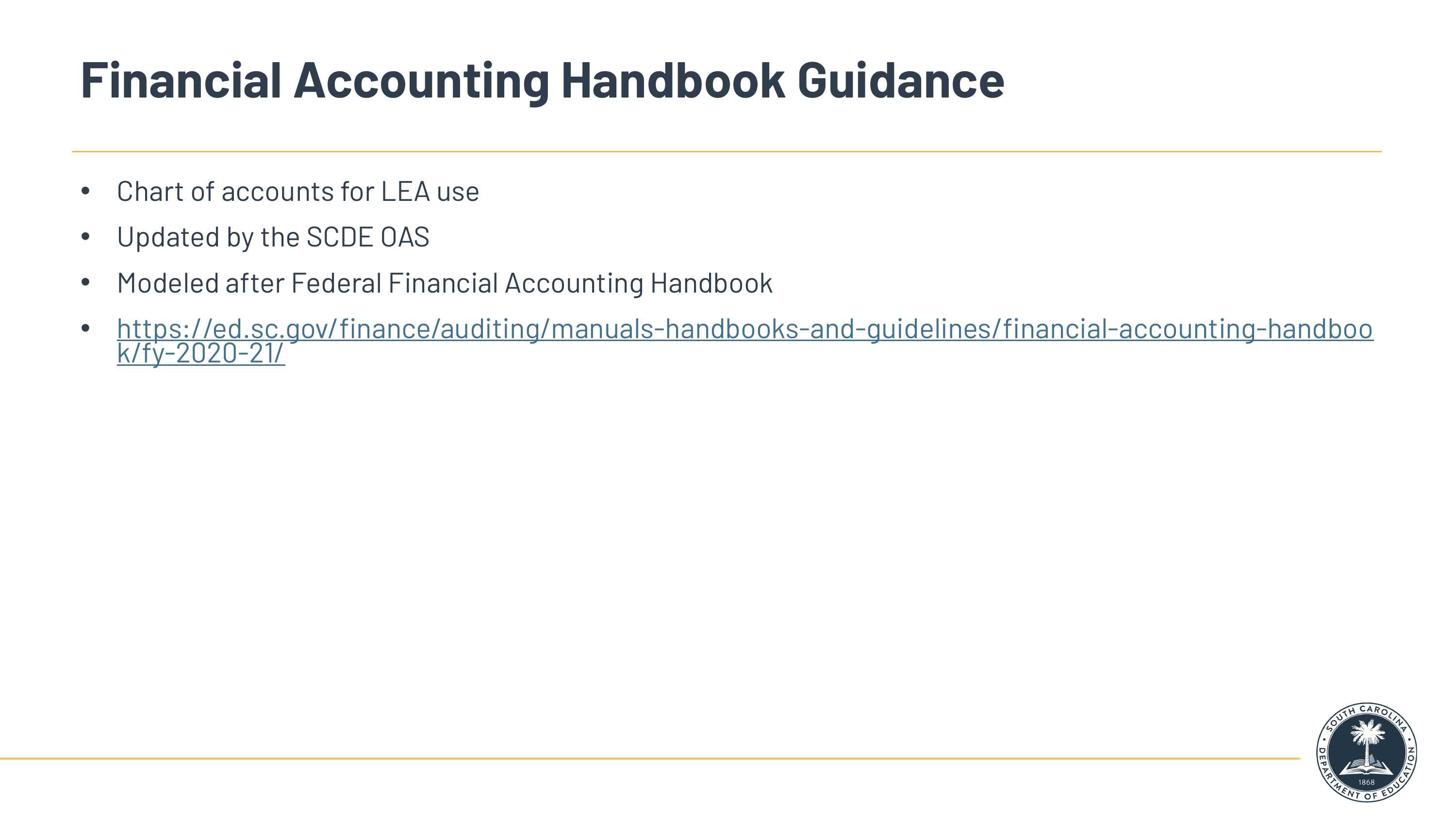

# Financial Accounting Handbook Guidance
Chart of accounts for LEA use
Updated by the SCDE OAS
Modeled after Federal Financial Accounting Handbook
https://ed.sc.gov/finance/auditing/manuals-handbooks-and-guidelines/financial-accounting-handbook/fy-2020-21/